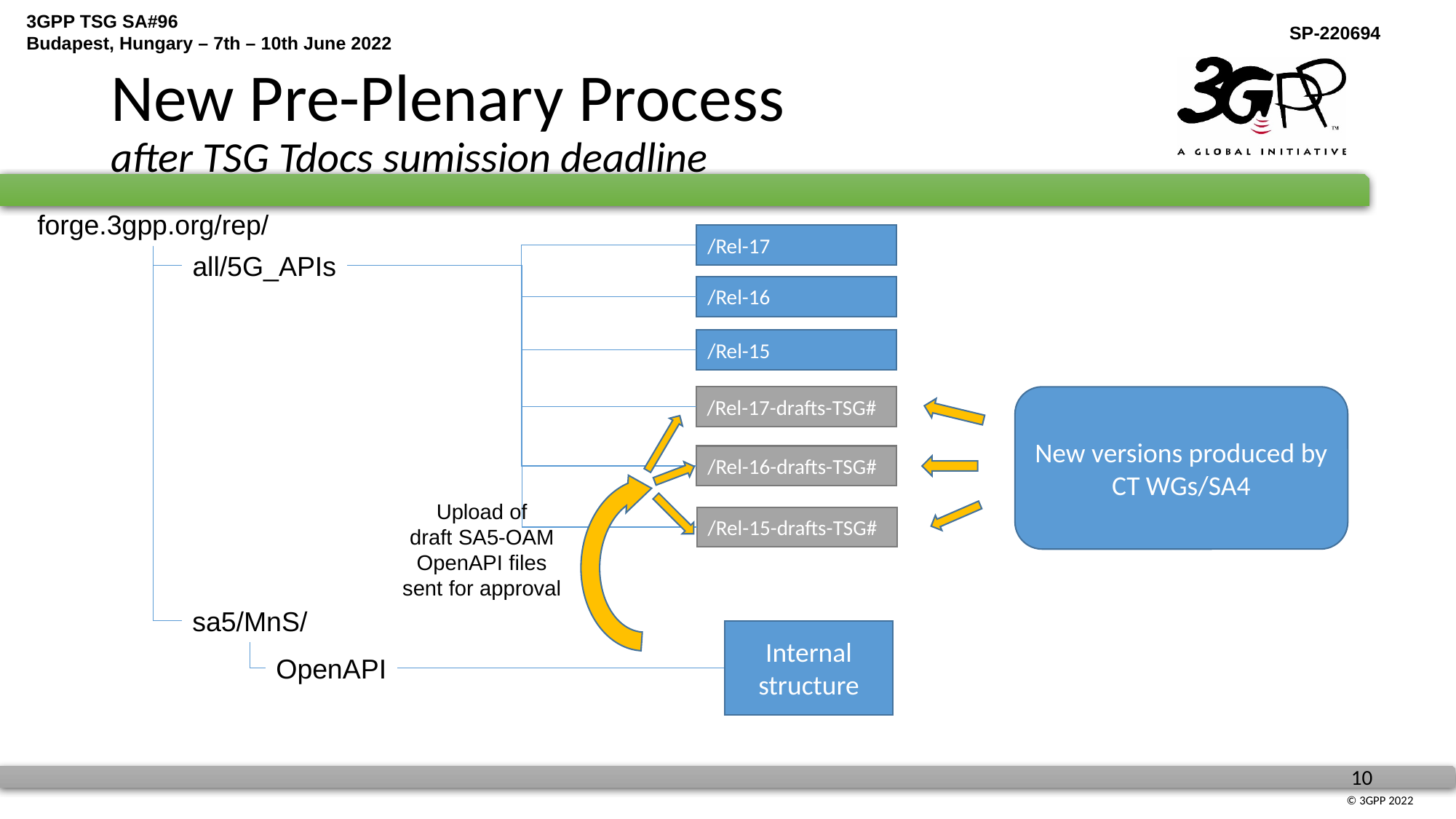

# New Pre-Plenary Process after TSG Tdocs sumission deadline
forge.3gpp.org/rep/
/Rel-17
all/5G_APIs
/Rel-16
/Rel-15

/Rel-17-drafts-TSG#
New versions produced by CT WGs/SA4

/Rel-16-drafts-TSG#

Upload of
draft SA5-OAM
OpenAPI files
sent for approval
/Rel-15-drafts-TSG#
sa5/MnS/
Internal structure
OpenAPI